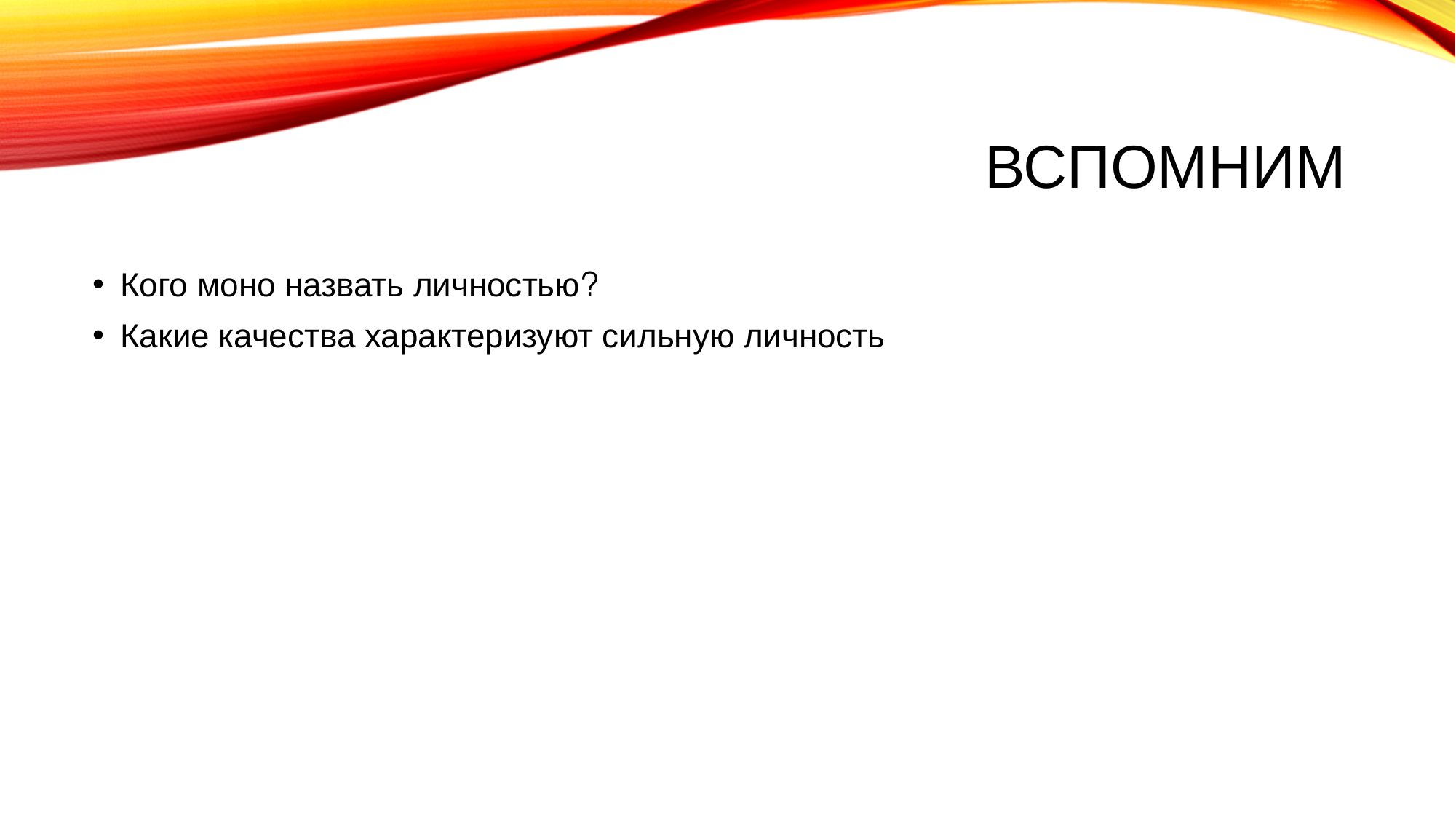

# Вспомним
Кого моно назвать личностью?
Какие качества характеризуют сильную личность